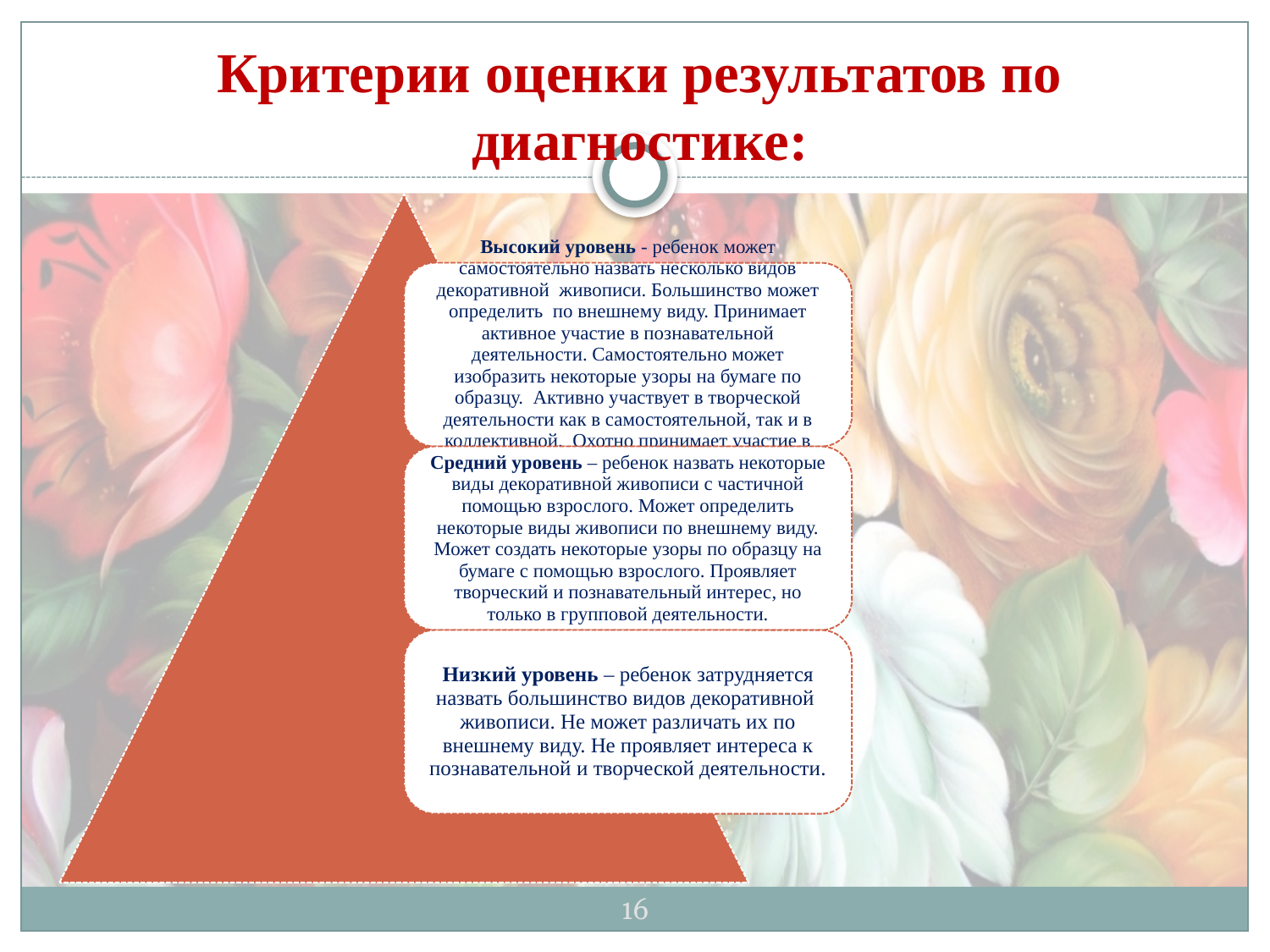

Критерии оценки результатов по диагностике:
Низкий уровень – ребенок затрудняется назвать большинство видов декоративной  живописи. Не может различать их по внешнему виду. Не проявляет интереса к познавательной и творческой деятельности.
16